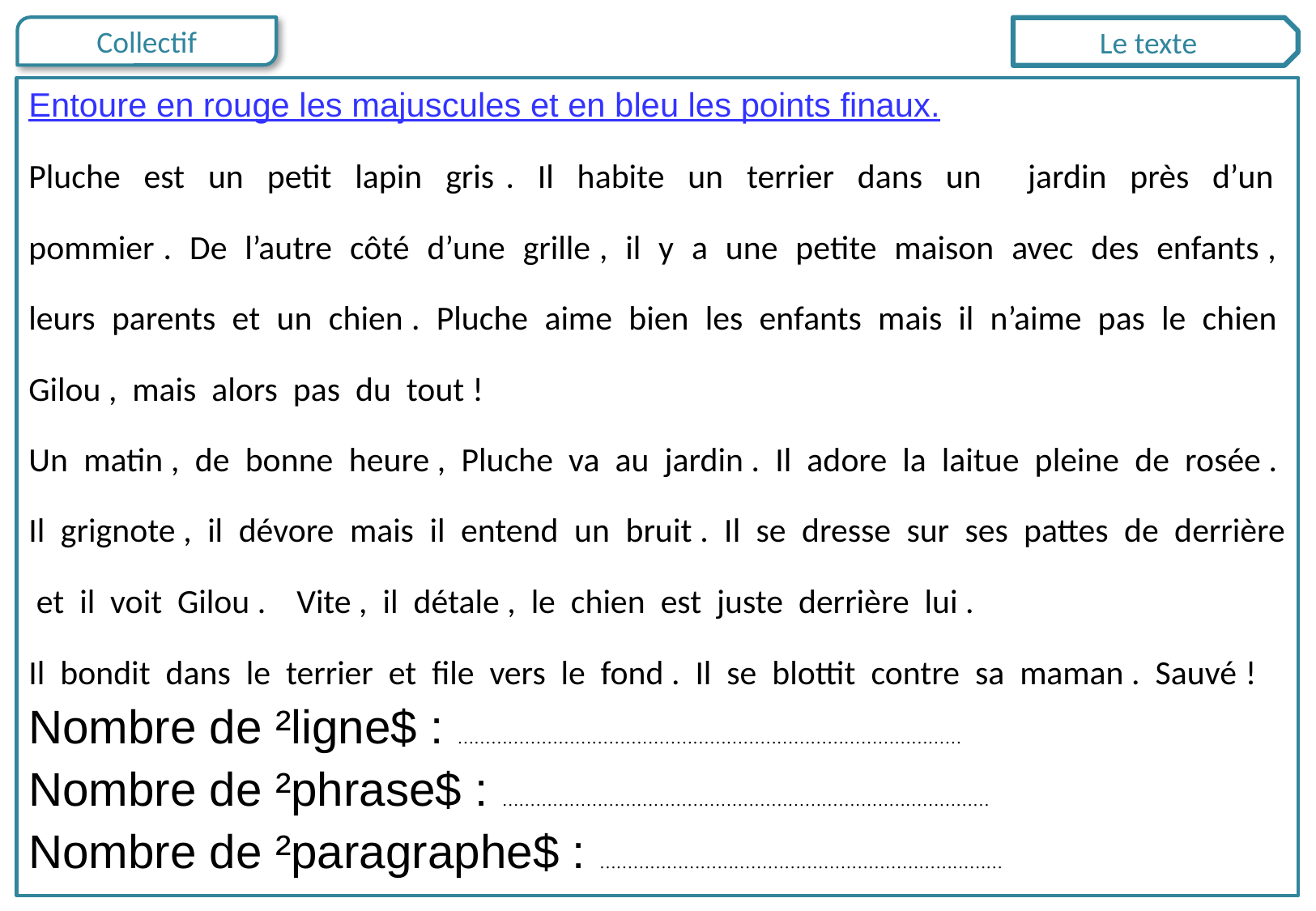

Le texte
Entoure en rouge les majuscules et en bleu les points finaux.
Pluche  est  un  petit  lapin  gris .  Il  habite  un  terrier  dans  un    jardin  près  d’un  pommier .  De  l’autre  côté  d’une  grille ,  il  y  a  une  petite  maison  avec  des  enfants ,  leurs  parents  et  un  chien .  Pluche  aime  bien  les  enfants  mais  il  n’aime  pas  le  chien  Gilou ,  mais  alors  pas  du  tout !
Un  matin ,  de  bonne  heure ,  Pluche  va  au  jardin .  Il  adore  la  laitue  pleine  de  rosée .  Il  grignote ,  il  dévore  mais  il  entend  un  bruit .  Il  se  dresse  sur  ses  pattes  de  derrière  et  il  voit  Gilou .    Vite ,  il  détale ,  le  chien  est  juste  derrière  lui .
Il  bondit  dans  le  terrier  et  file  vers  le  fond .  Il  se  blottit  contre  sa  maman .  Sauvé !
Nombre de ²ligne$ : ………………………………………………………………………………
Nombre de ²phrase$ : ……………………………………………………………………………
Nombre de ²paragraphe$ : ………………………………………………………………